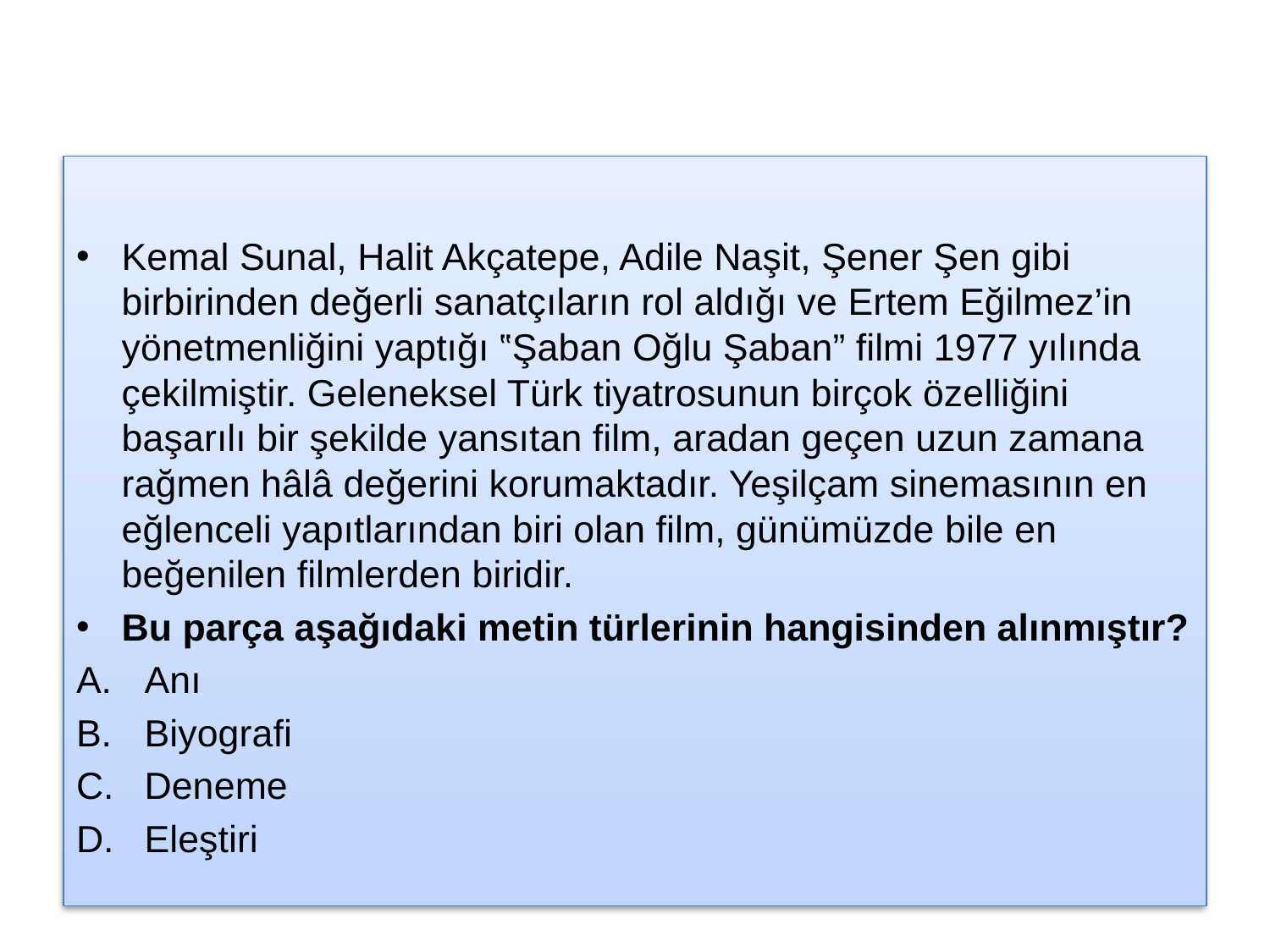

#

Kemal Sunal, Halit Akçatepe, Adile Naşit, Şener Şen gibi birbirinden değerli sanatçıların rol aldığı ve Ertem Eğilmez’in yönetmenliğini yaptığı ‟Şaban Oğlu Şaban” filmi 1977 yılında çekilmiştir. Geleneksel Türk tiyatrosunun birçok özelliğini başarılı bir şekilde yansıtan film, aradan geçen uzun zamana rağmen hâlâ değerini korumaktadır. Yeşilçam sinemasının en eğlenceli yapıtlarından biri olan film, günümüzde bile en beğenilen filmlerden biridir.
Bu parça aşağıdaki metin türlerinin hangisinden alınmıştır?
Anı
Biyografi
Deneme
Eleştiri